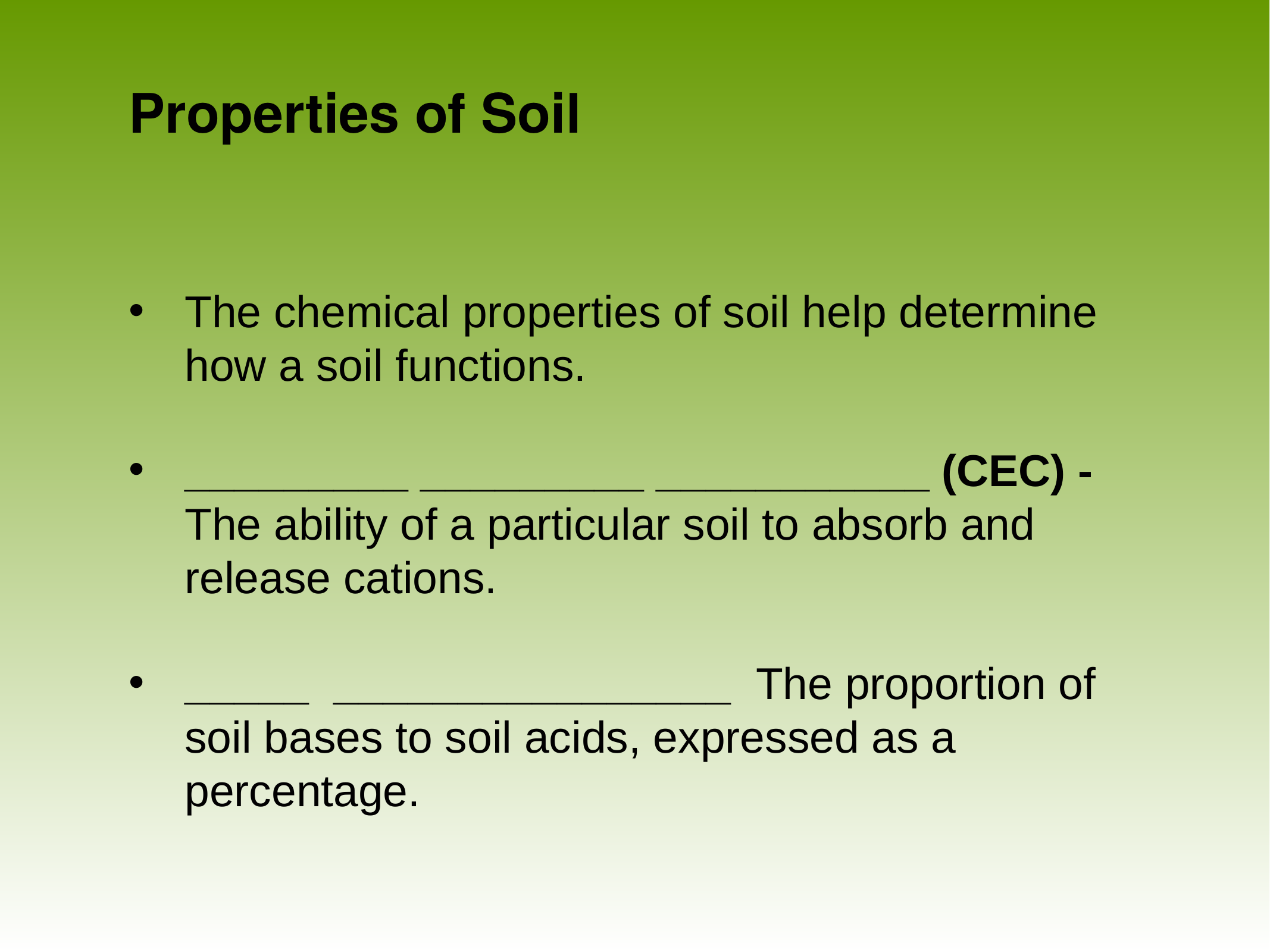

# Properties of Soil
The chemical properties of soil help determine how a soil functions.
_________ _________ ___________ (CEC) - The ability of a particular soil to absorb and release cations.
_____  ________________  The proportion of soil bases to soil acids, expressed as a percentage.